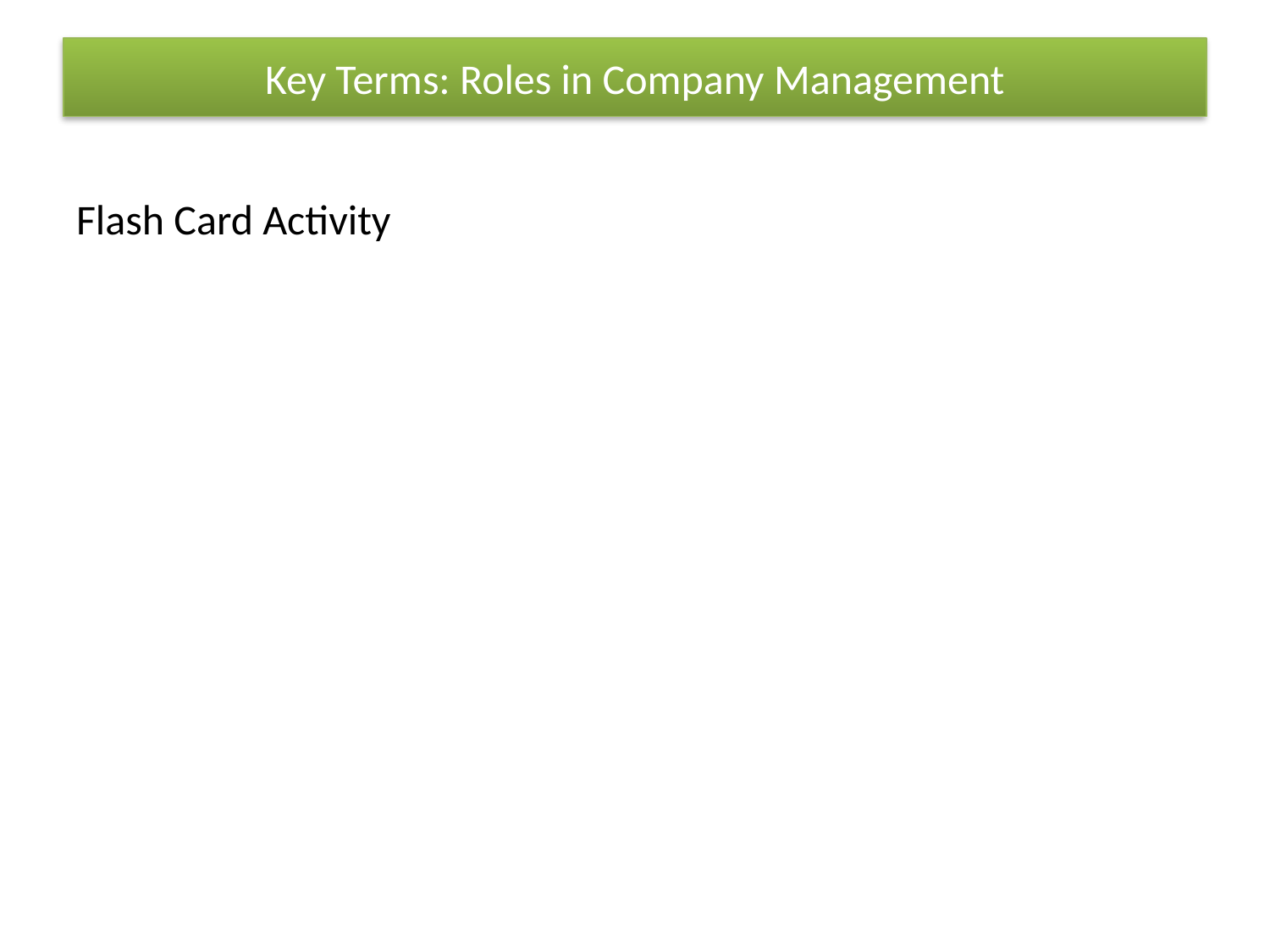

# Key Terms: Roles in Company Management

Flash Card Activity